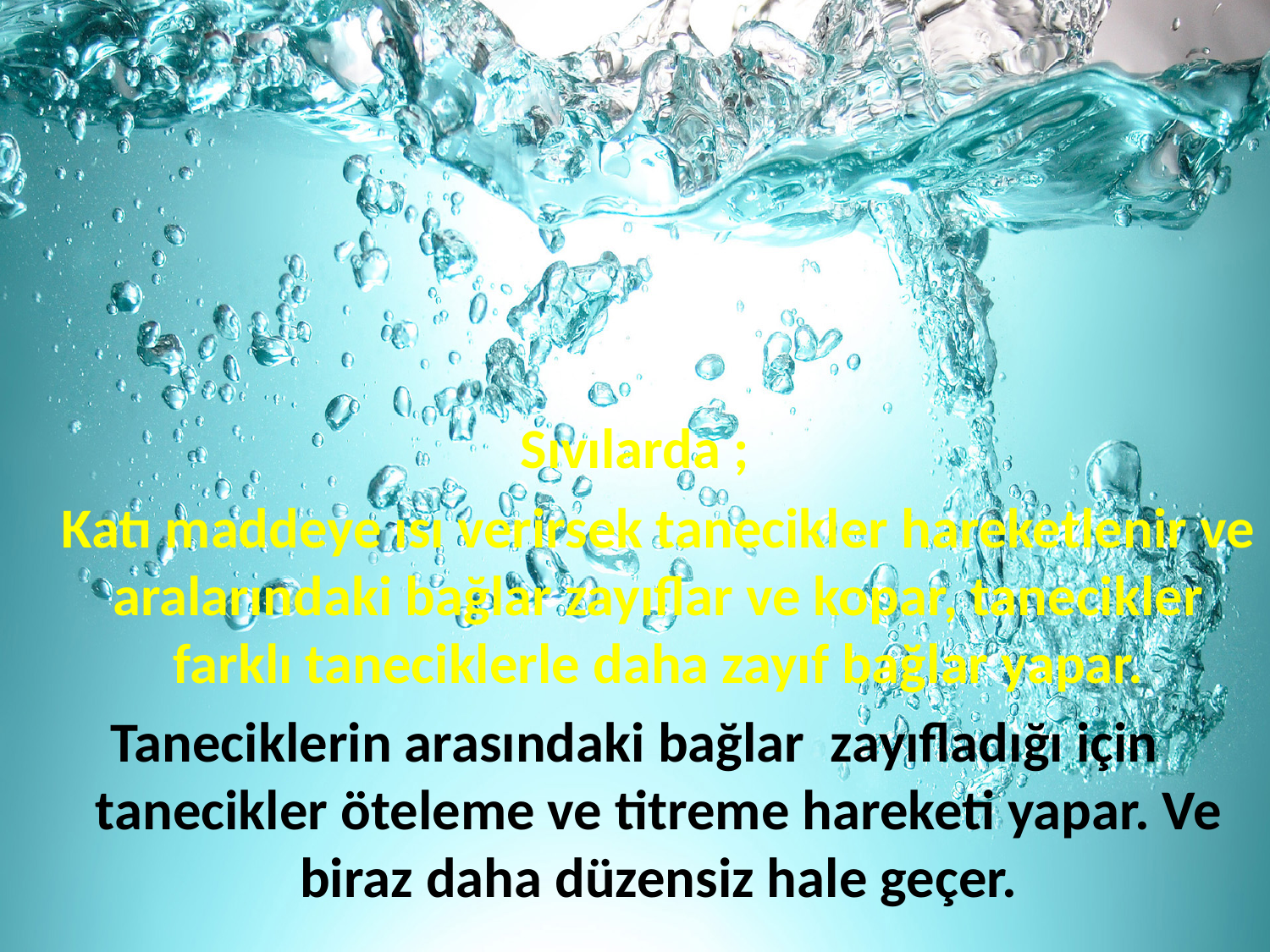

Sıvılarda ;
	Katı maddeye ısı verirsek tanecikler hareketlenir ve aralarındaki bağlar zayıflar ve kopar, tanecikler farklı taneciklerle daha zayıf bağlar yapar.
Taneciklerin arasındaki bağlar  zayıfladığı için tanecikler öteleme ve titreme hareketi yapar. Ve biraz daha düzensiz hale geçer.